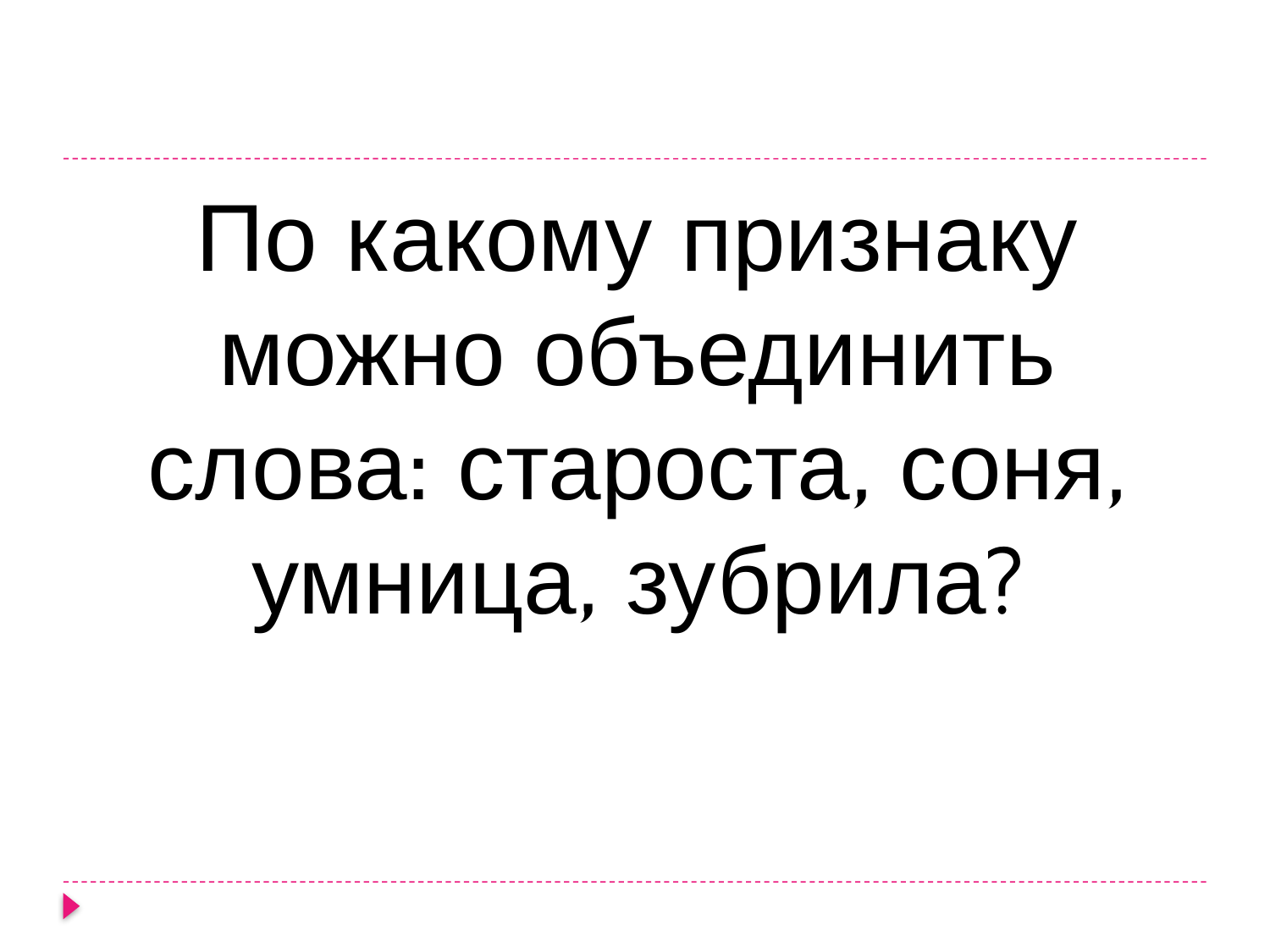

По какому признаку можно объединить слова: староста, соня, умница, зубрила?